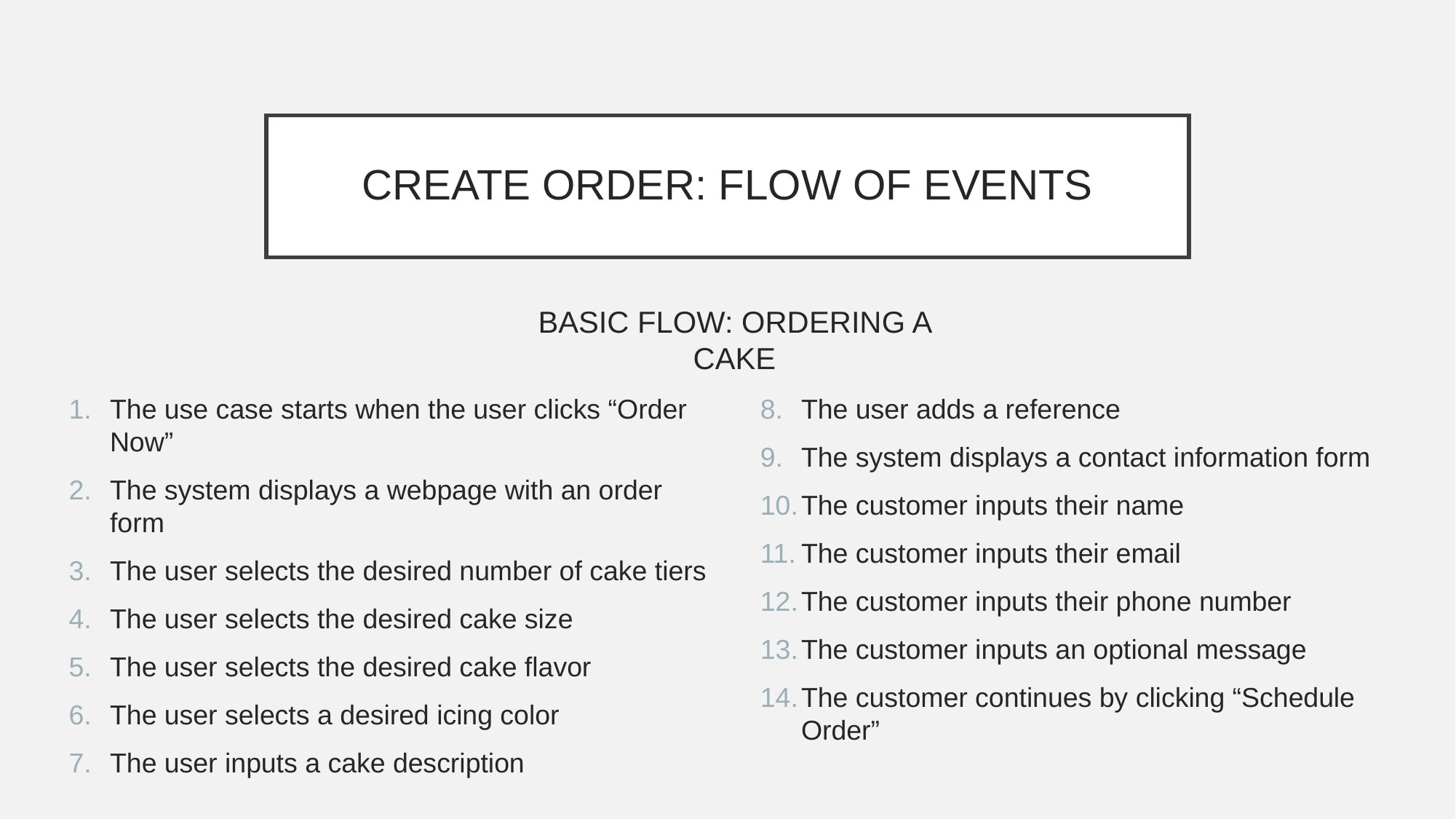

# CREATE ORDER: FLOW OF EVENTS
BASIC FLOW: ORDERING A CAKE
The use case starts when the user clicks “Order Now”
The system displays a webpage with an order form
The user selects the desired number of cake tiers
The user selects the desired cake size
The user selects the desired cake flavor
The user selects a desired icing color
The user inputs a cake description

The user adds a reference
The system displays a contact information form
The customer inputs their name
The customer inputs their email
The customer inputs their phone number
The customer inputs an optional message
The customer continues by clicking “Schedule Order”